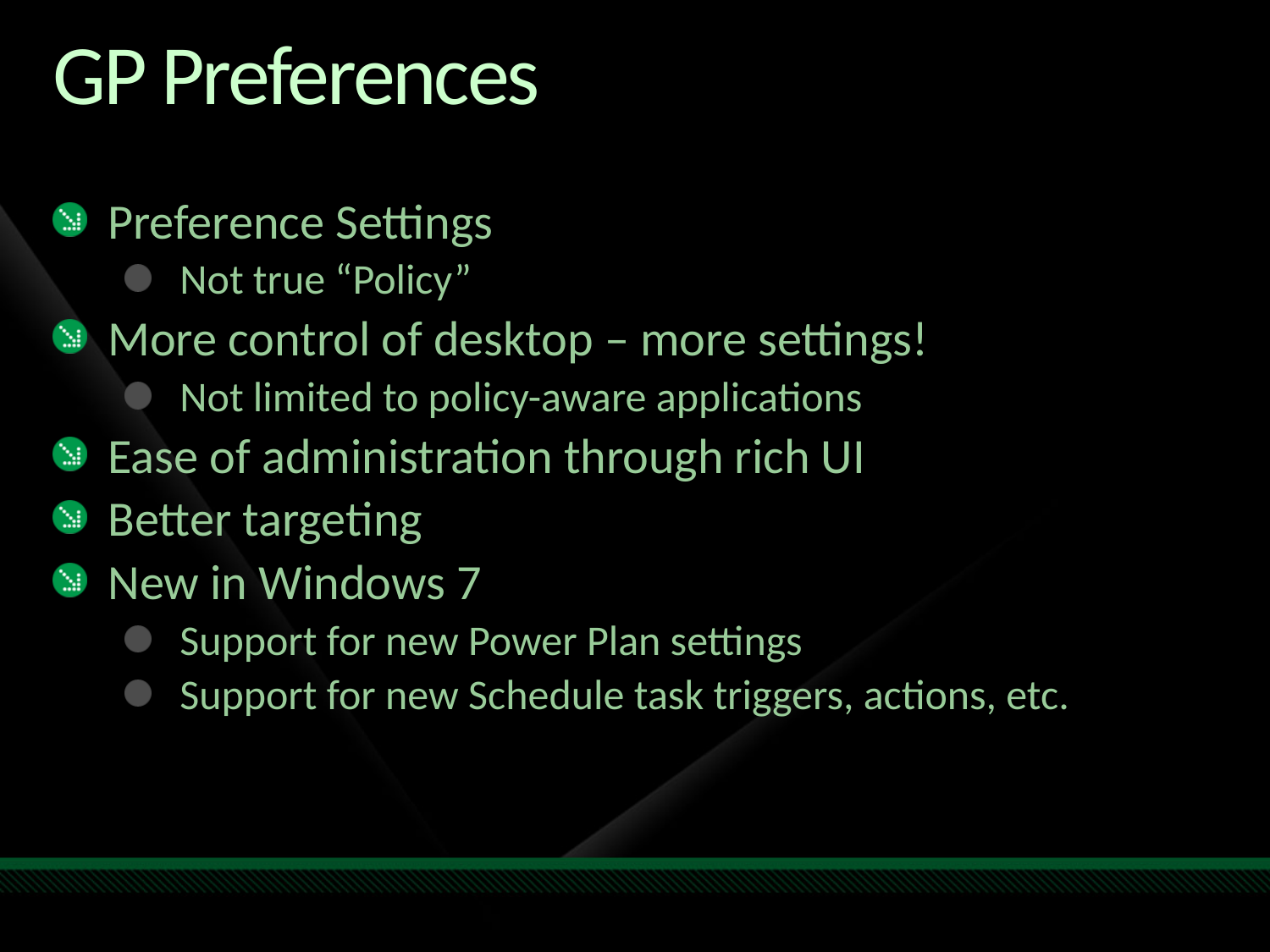

# GP Preferences
Preference Settings
Not true “Policy”
More control of desktop – more settings!
Not limited to policy-aware applications
Ease of administration through rich UI
Better targeting
New in Windows 7
Support for new Power Plan settings
Support for new Schedule task triggers, actions, etc.